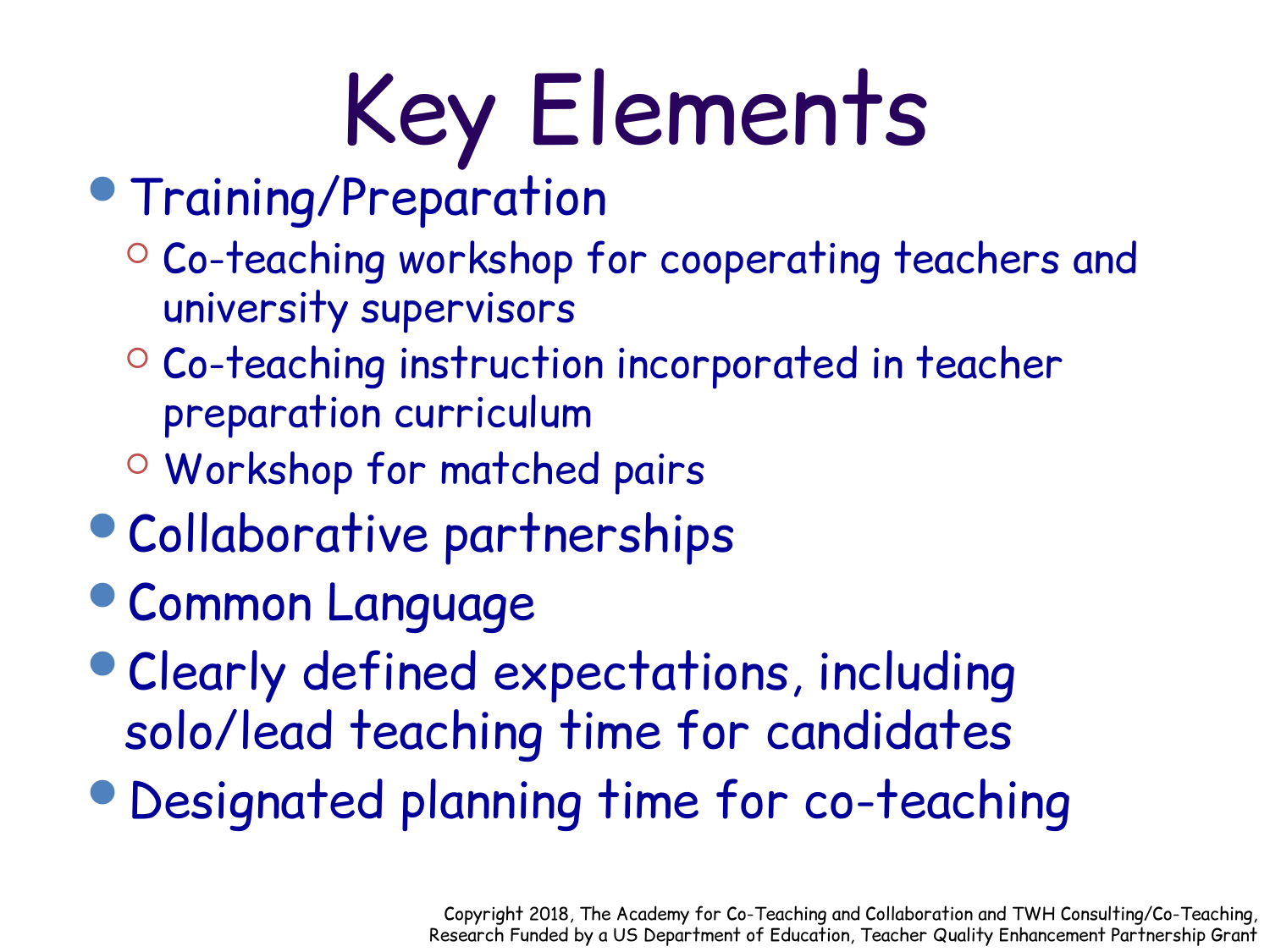

# Key Elements
Training/Preparation
Co-teaching workshop for cooperating teachers and university supervisors
Co-teaching instruction incorporated in teacher preparation curriculum
Workshop for matched pairs
Collaborative partnerships
Common Language
Clearly defined expectations, including solo/lead teaching time for candidates
Designated planning time for co-teaching
Copyright 2018, The Academy for Co-Teaching and Collaboration and TWH Consulting/Co-Teaching,
Research Funded by a US Department of Education, Teacher Quality Enhancement Partnership Grant